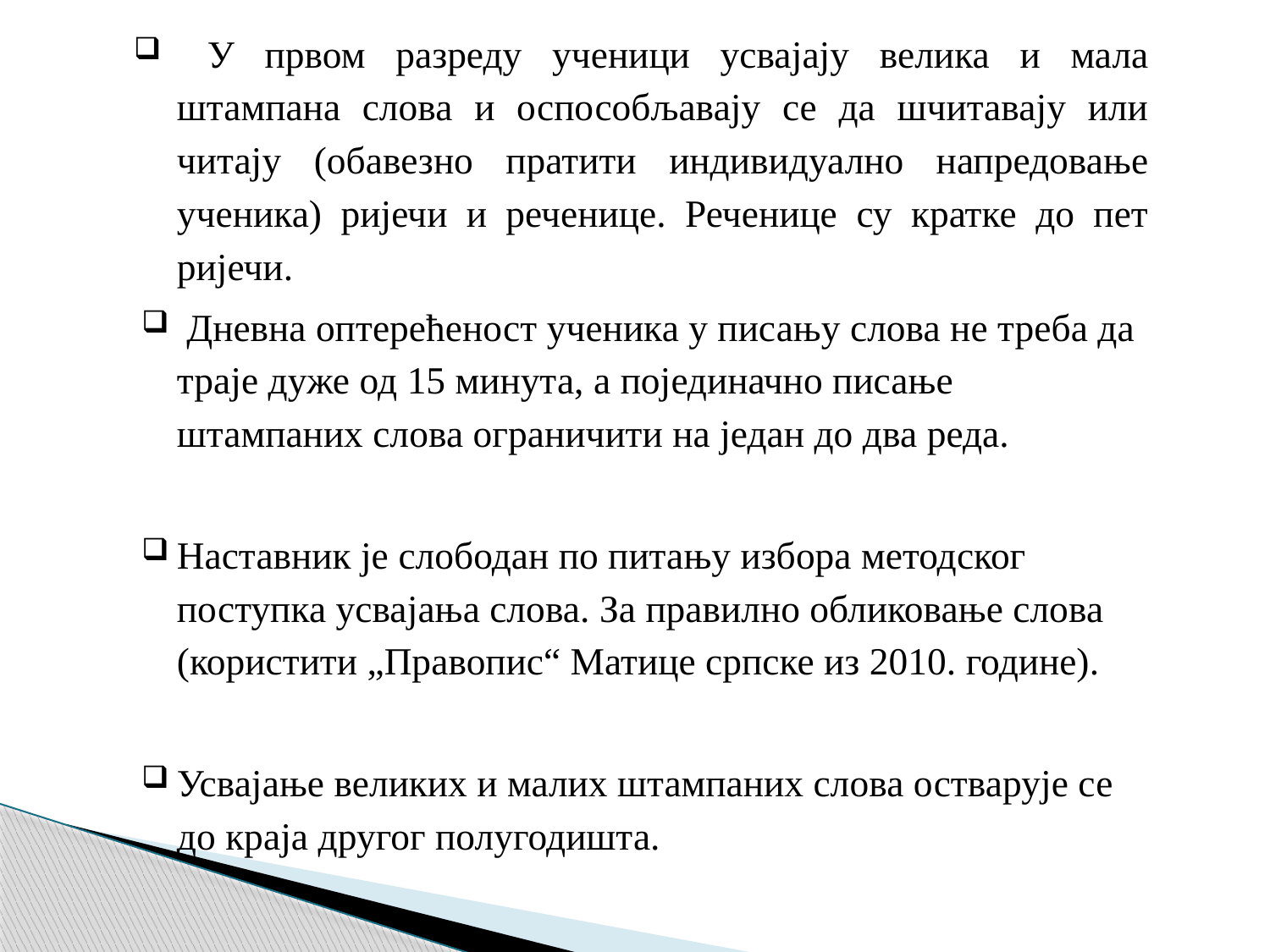

У првом разреду ученици усвајају велика и мала штампана слова и оспособљавају се да шчитавају или читају (обавезно пратити индивидуално напредовање ученика) ријечи и реченице. Реченице су кратке до пет ријечи.
 Дневна оптерећеност ученика у писању слова не треба да траје дуже од 15 минута, а појединачно писање штампаних слова ограничити на један до два реда.

Наставник је слободан по питању избора методског поступка усвајања слова. За правилно обликовање слова (користити „Правопис“ Матице српске из 2010. године).

Усвајање великих и малих штампаних слова остварује се до краја другог полугодишта.